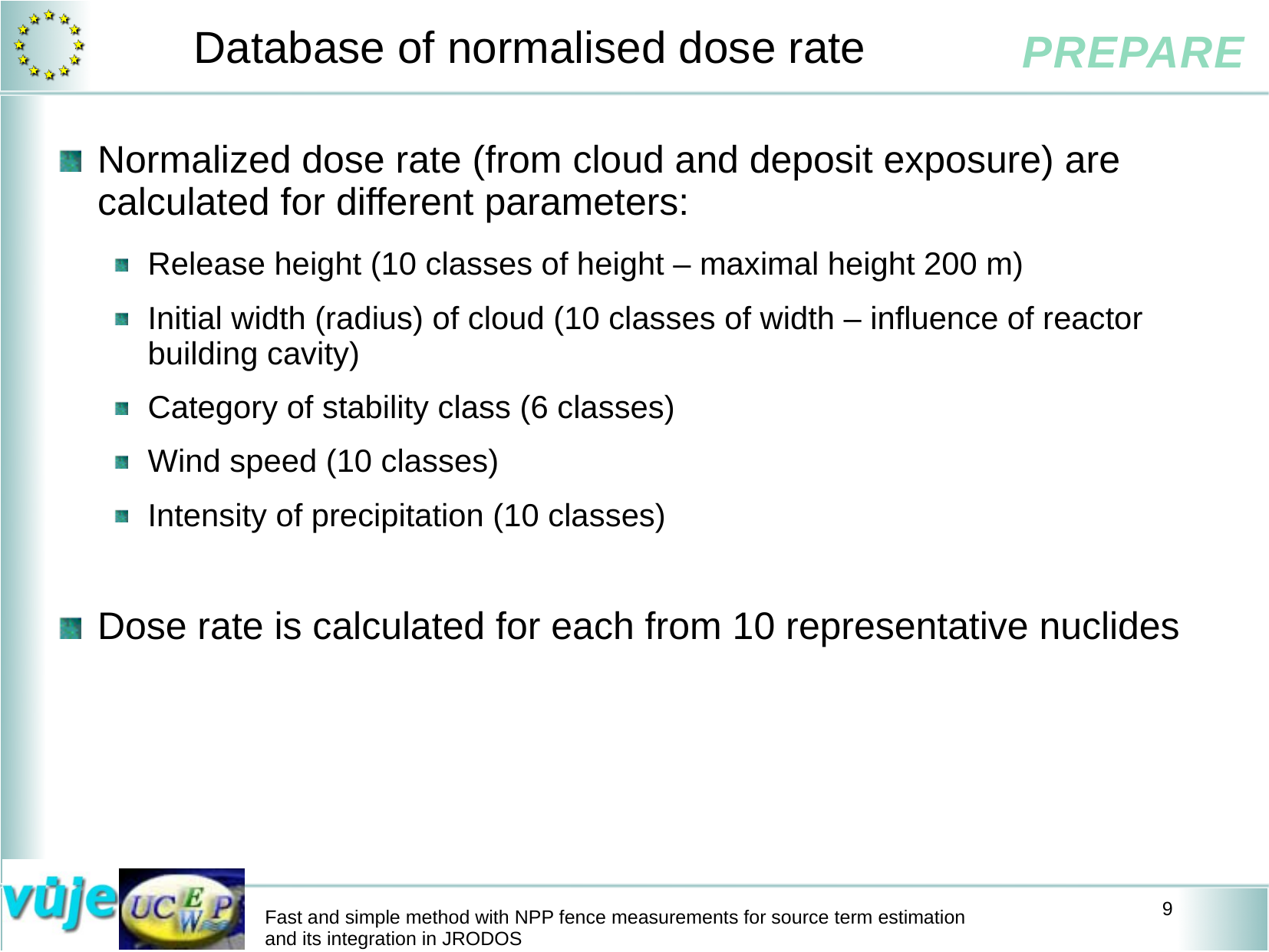

# Database of normalised dose rate
Normalized dose rate (from cloud and deposit exposure) are calculated for different parameters:
Release height (10 classes of height – maximal height 200 m)
Initial width (radius) of cloud (10 classes of width – influence of reactor building cavity)
Category of stability class (6 classes)
Wind speed (10 classes)
Intensity of precipitation (10 classes)

Dose rate is calculated for each from 10 representative nuclides